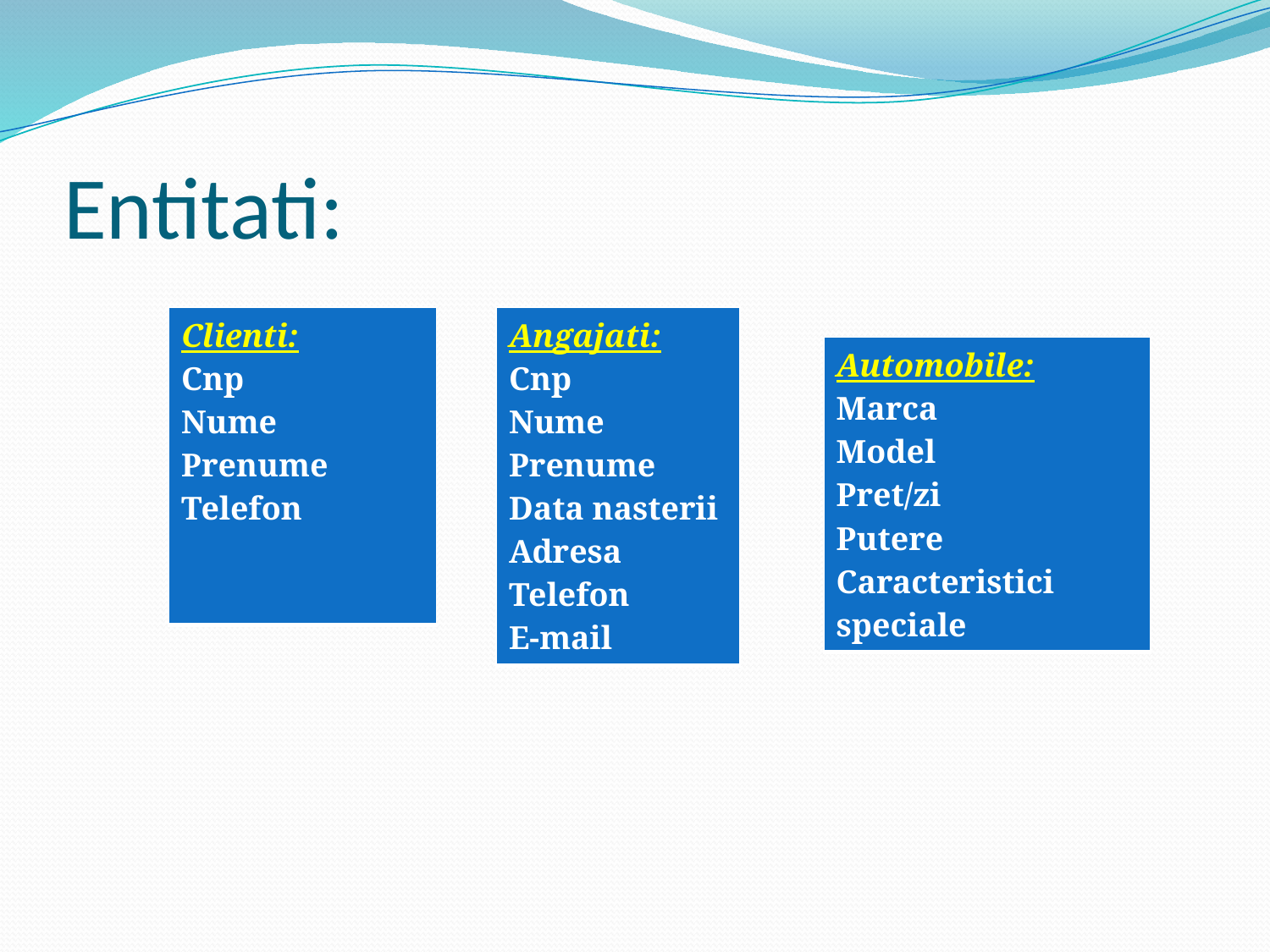

# Entitati:
| Clienti: Cnp Nume Prenume Telefon |
| --- |
| Angajati: Cnp Nume Prenume Data nasterii Adresa Telefon E-mail |
| --- |
| Automobile: Marca Model Pret/zi Putere Caracteristici speciale |
| --- |